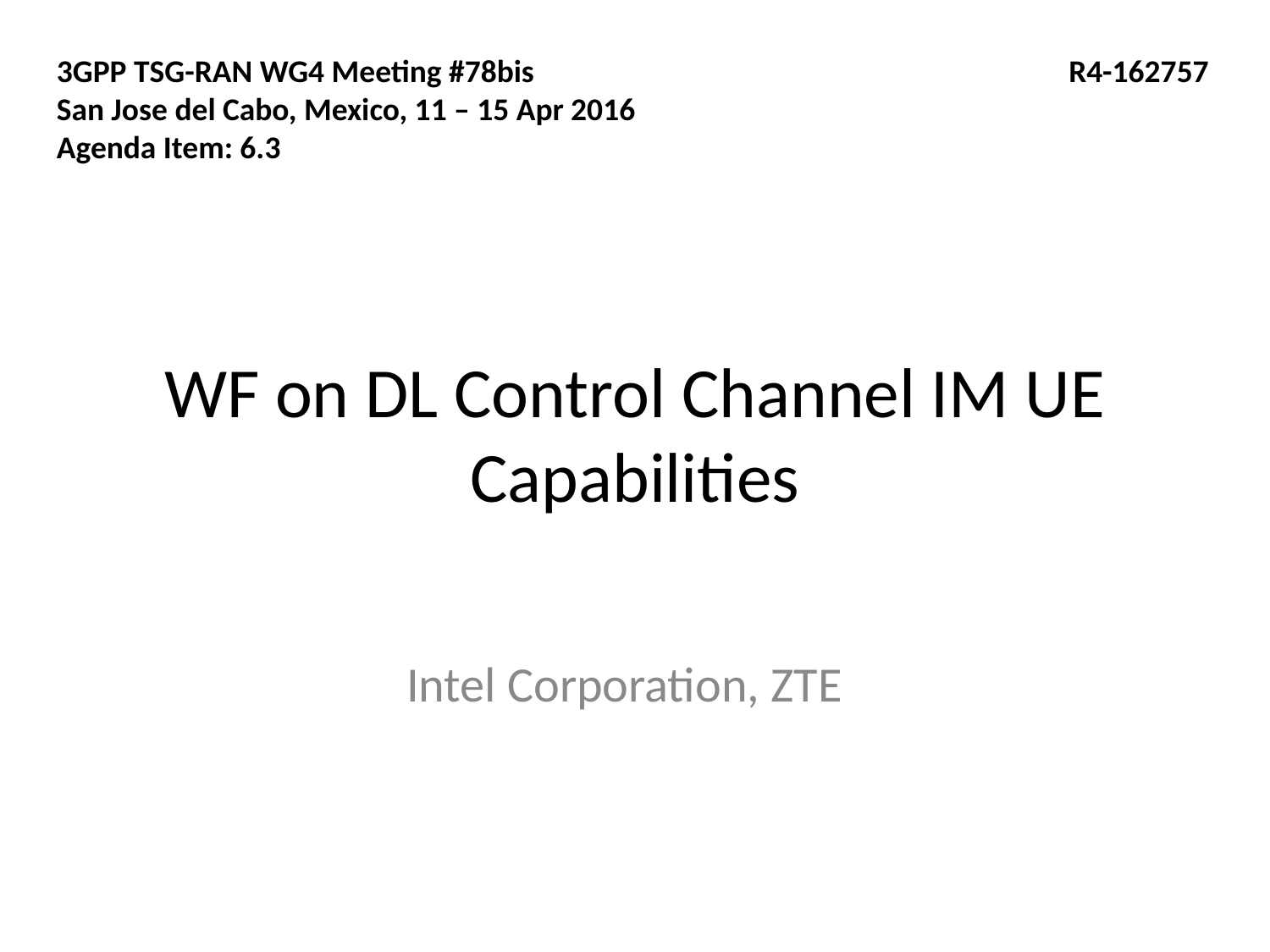

3GPP TSG-RAN WG4 Meeting #78bis
San Jose del Cabo, Mexico, 11 – 15 Apr 2016
Agenda Item: 6.3
R4-162757
# WF on DL Control Channel IM UE Capabilities
Intel Corporation, ZTE